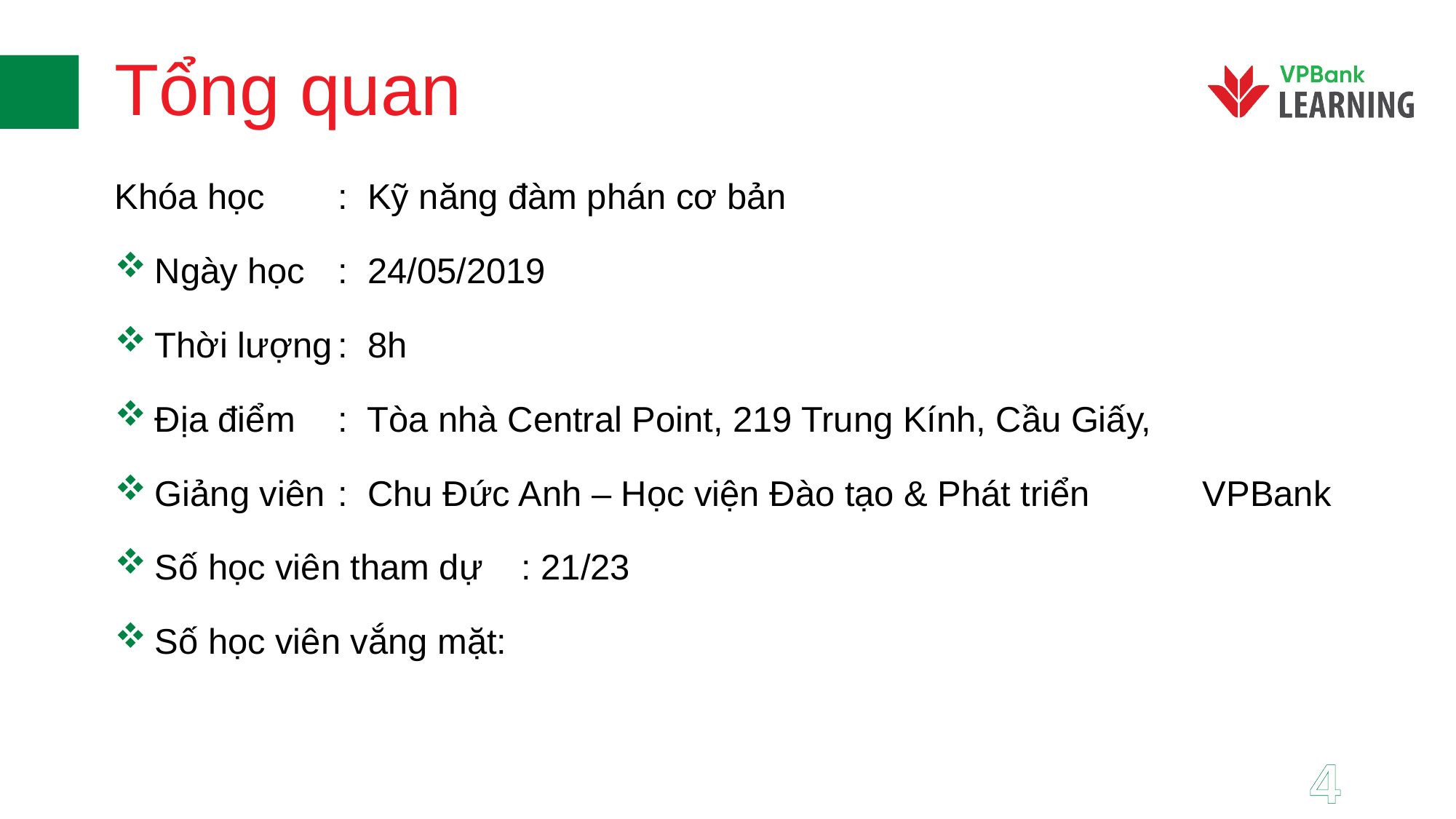

# Tổng quan
Khóa học		:  Kỹ năng đàm phán cơ bản
Ngày học		:  24/05/2019
Thời lượng		:  8h
Địa điểm		:  Tòa nhà Central Point, 219 Trung Kính, Cầu Giấy,
Giảng viên		:  Chu Đức Anh – Học viện Đào tạo & Phát triển 		    VPBank
Số học viên tham dự	: 21/23
Số học viên vắng mặt:

4